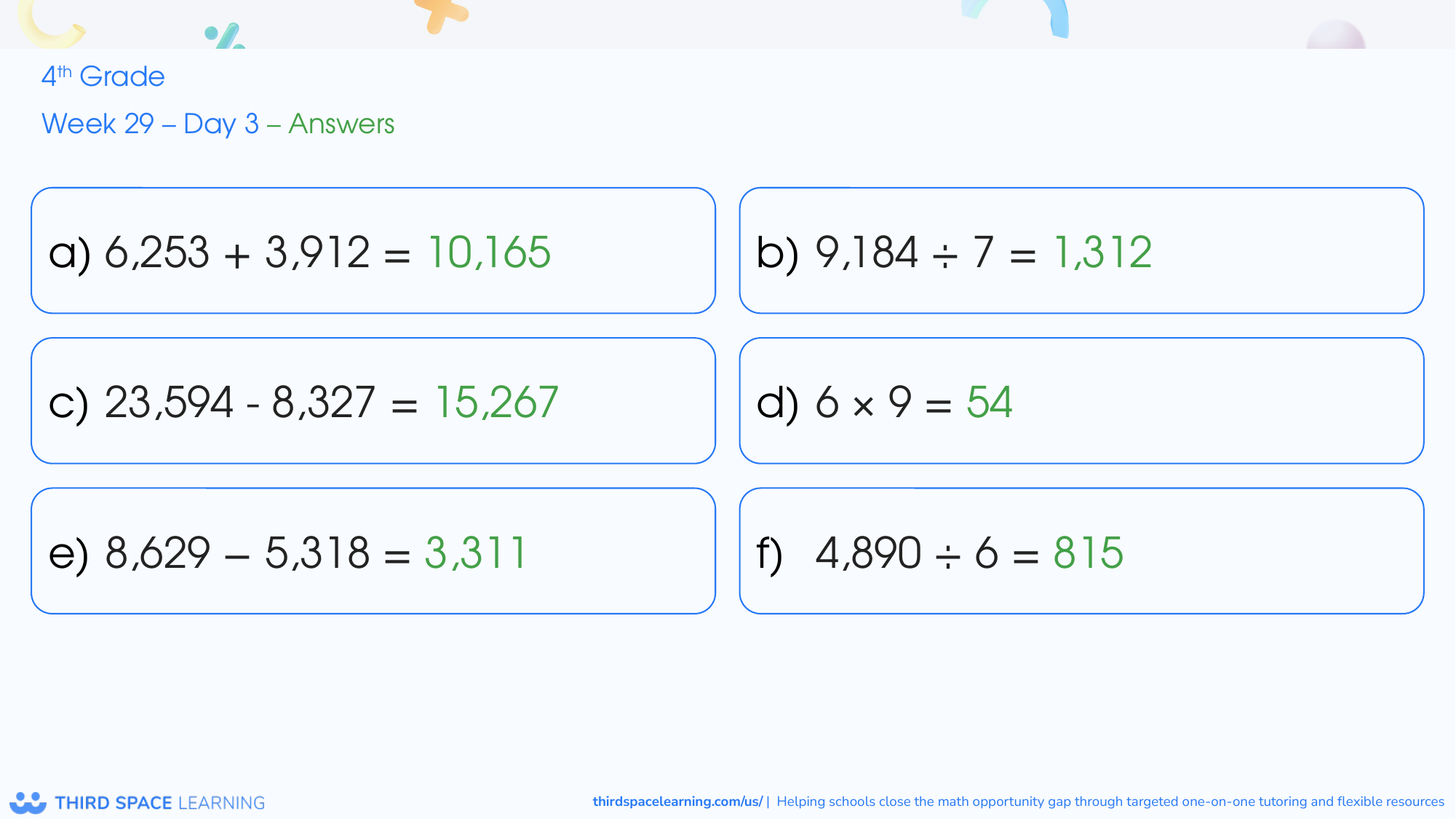

4th Grade
Week 29 – Day 3 – Answers
6,253 + 3,912 = 10,165
9,184 ÷ 7 = 1,312
23,594 - 8,327 = 15,267
6 × 9 = 54
8,629 − 5,318 = 3,311
4,890 ÷ 6 = 815